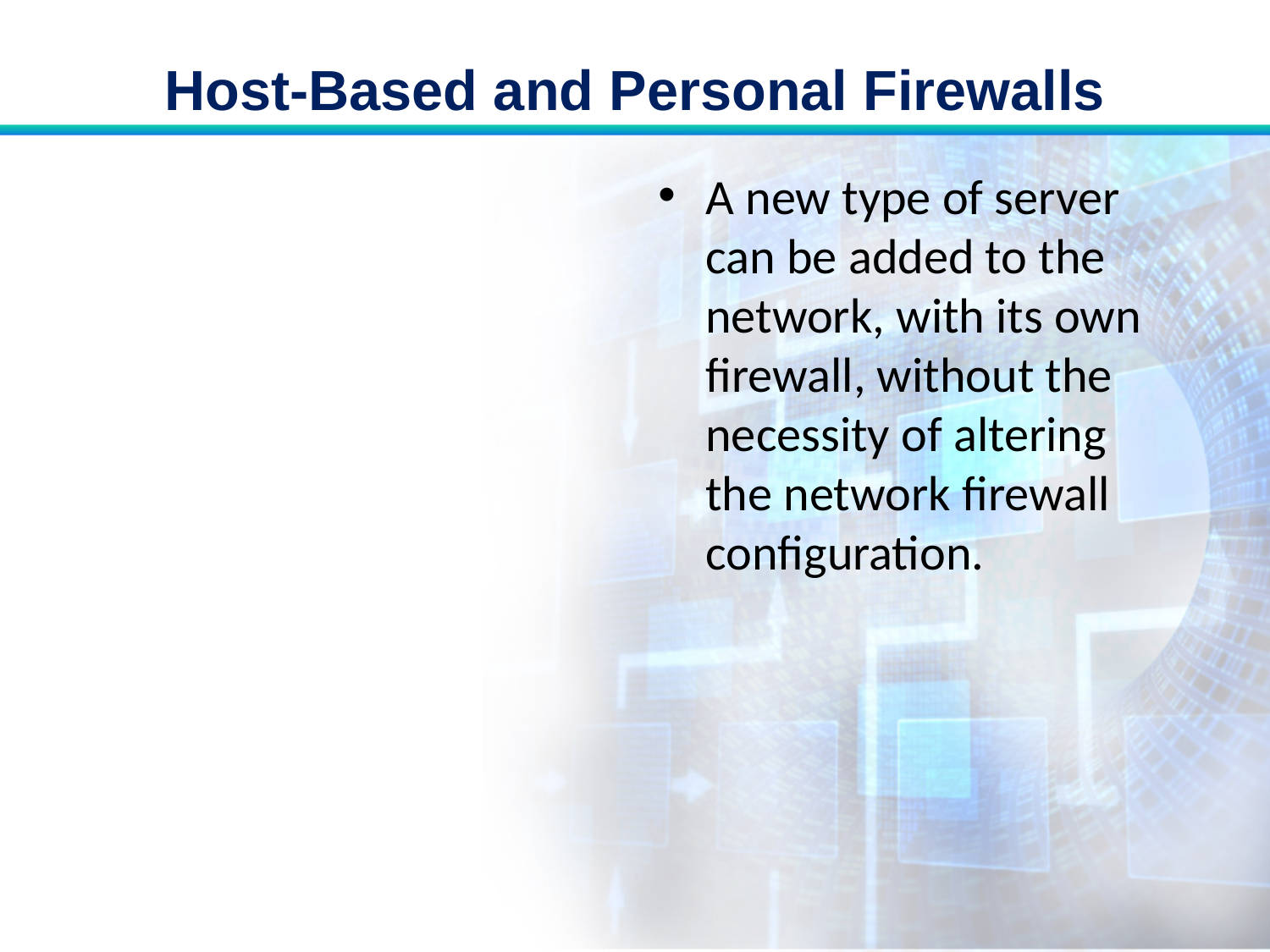

# Host-Based and Personal Firewalls
A new type of server can be added to the network, with its own firewall, without the necessity of altering the network firewall configuration.